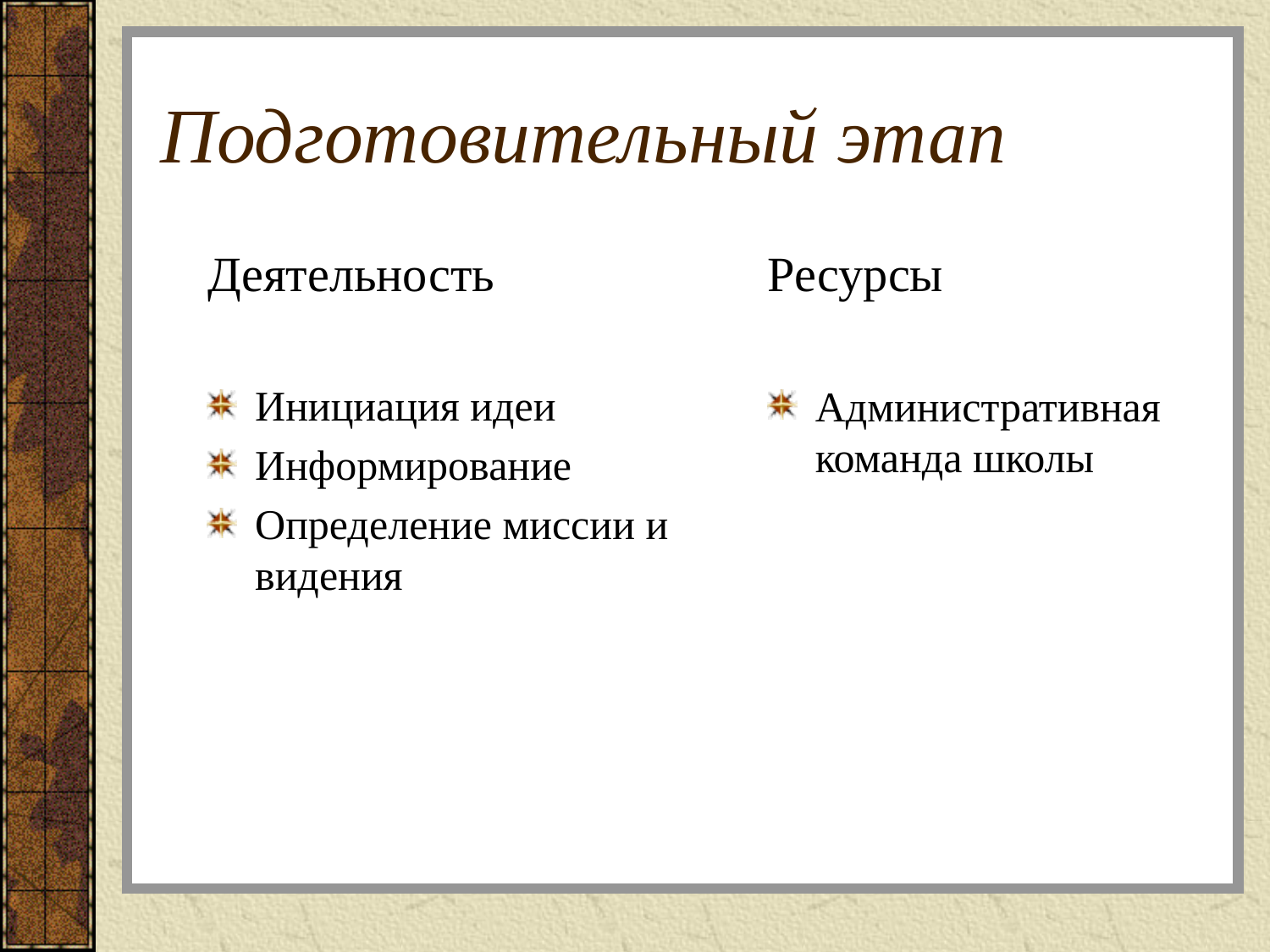

# Подготовительный этап
Деятельность

Инициация идеи
Информирование
Определение миссии и видения

Ресурсы

Административная команда школы